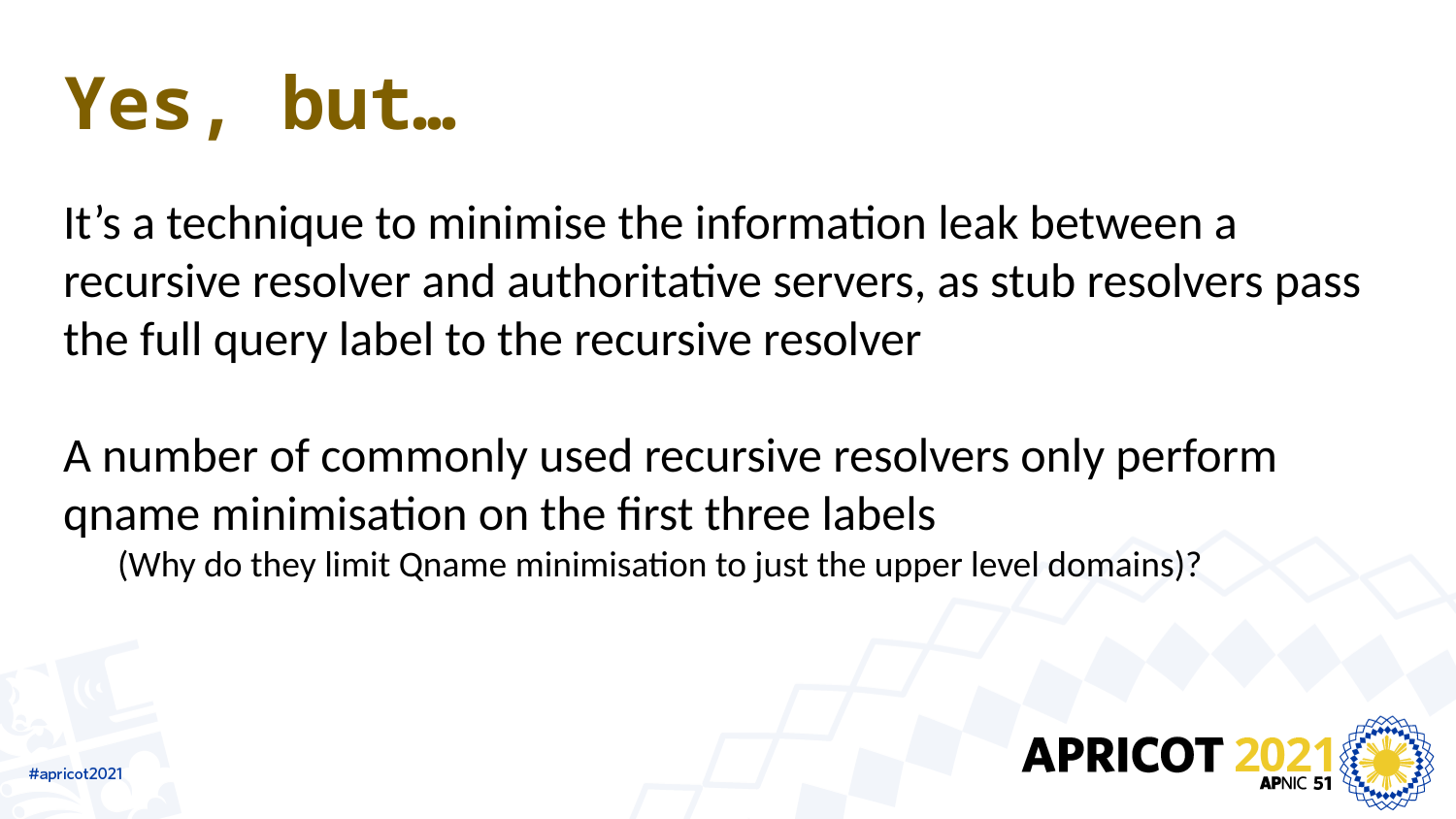

# Yes, but…
It’s a technique to minimise the information leak between a recursive resolver and authoritative servers, as stub resolvers pass the full query label to the recursive resolver

A number of commonly used recursive resolvers only perform qname minimisation on the first three labels
(Why do they limit Qname minimisation to just the upper level domains)?